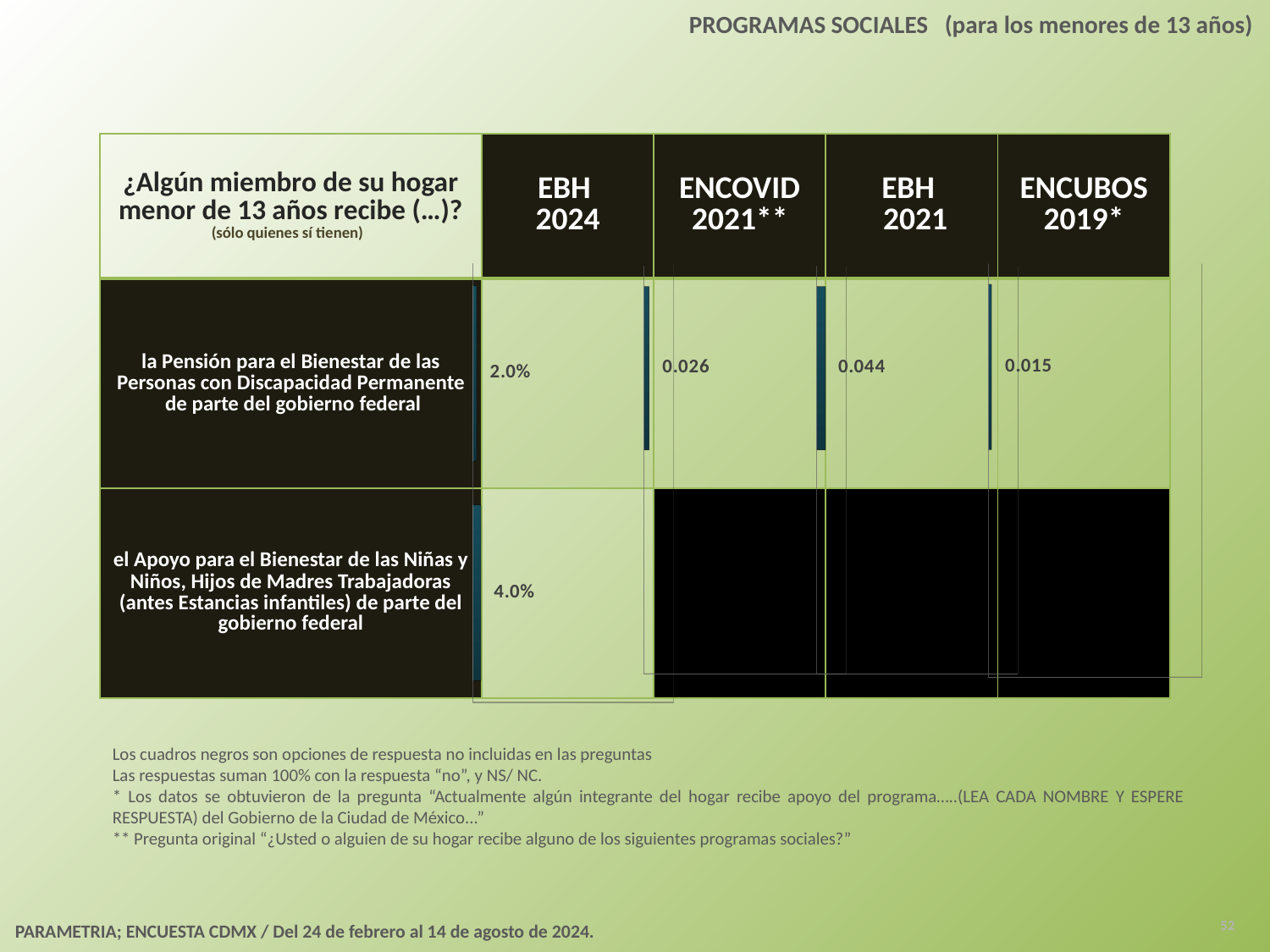

PROGRAMAS SOCIALES   (para los menores de 13 años)
| ¿Algún miembro de su hogar menor de 13 años recibe (…)? (sólo quienes sí tienen) | EBH 2024 | ENCOVID 2021\*\* | EBH 2021 | ENCUBOS 2019\* |
| --- | --- | --- | --- | --- |
| la Pensión para el Bienestar de las Personas con Discapacidad Permanente de parte del gobierno federal |  |  |  |  |
| el Apoyo para el Bienestar de las Niñas y Niños, Hijos de Madres Trabajadoras (antes Estancias infantiles) de parte del gobierno federal |  |  |  |  |

[unsupported chart]

[unsupported chart]

[unsupported chart]

[unsupported chart]

Los cuadros negros son opciones de respuesta no incluidas en las preguntas
Las respuestas suman 100% con la respuesta “no”, y NS/ NC.
* Los datos se obtuvieron de la pregunta “Actualmente algún integrante del hogar recibe apoyo del programa…..(LEA CADA NOMBRE Y ESPERE RESPUESTA) del Gobierno de la Ciudad de México...”
** Pregunta original “¿Usted o alguien de su hogar recibe alguno de los siguientes programas sociales?”
52
PARAMETRIA; ENCUESTA CDMX / Del 24 de febrero al 14 de agosto de 2024.